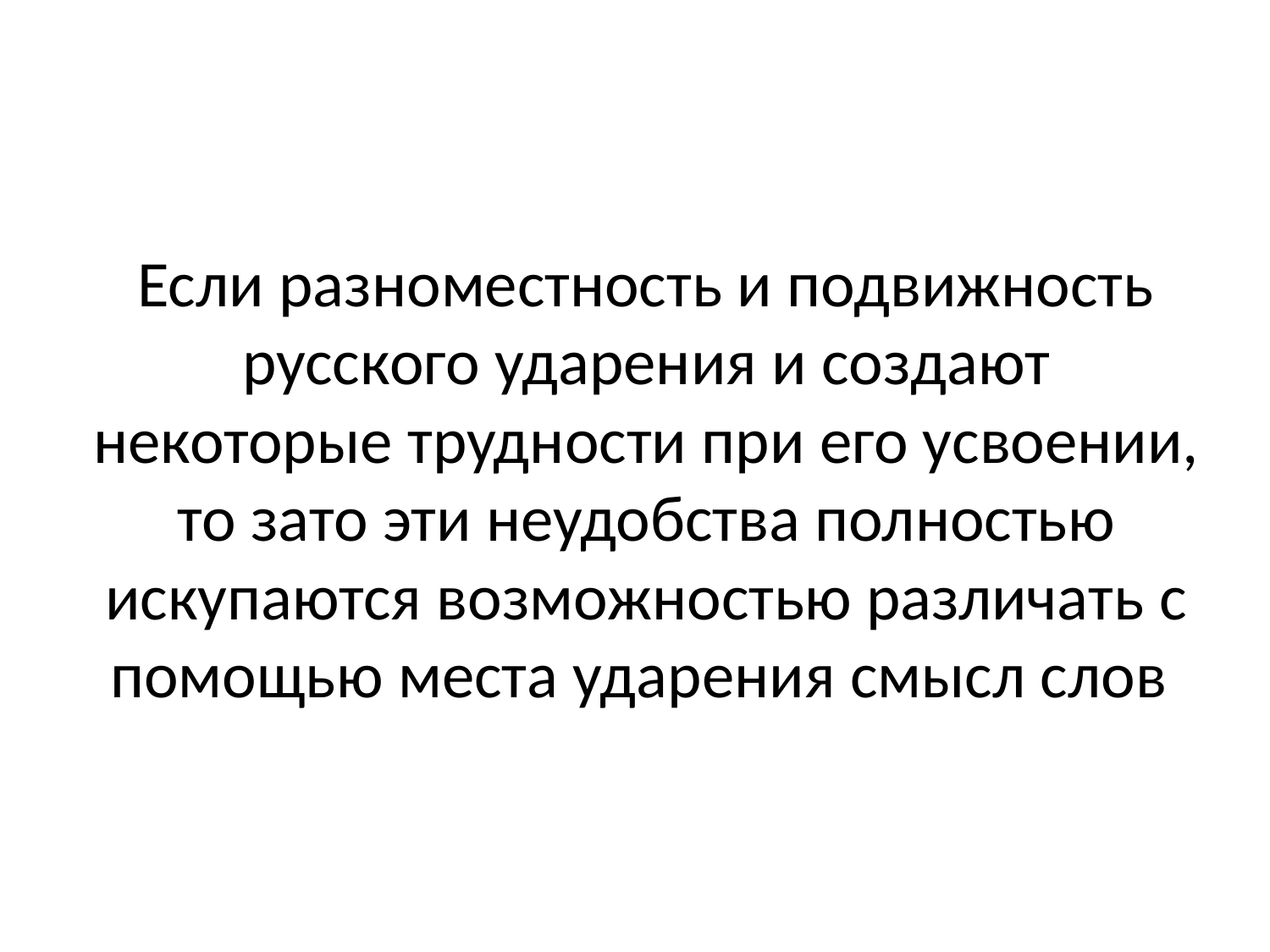

# Если разноместность и подвижность русского ударения и создают некоторые трудности при его усвоении, то зато эти неудобства полностью искупаются возможностью различать с помощью места ударения смысл слов